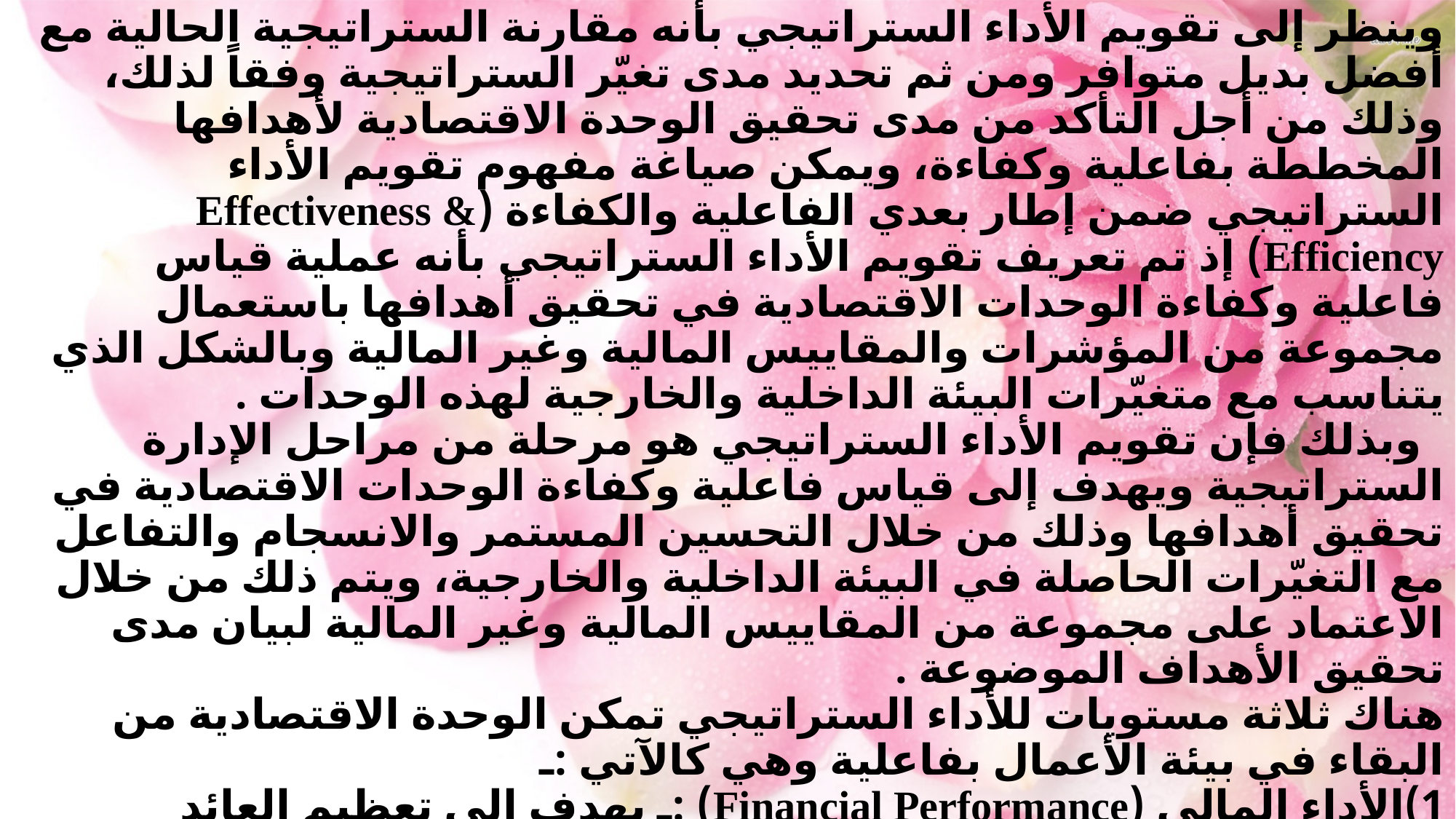

وينظر إلى تقويم الأداء الستراتيجي بأنه مقارنة الستراتيجية الحالية مع أفضل بديل متوافر ومن ثم تحديد مدى تغيّر الستراتيجية وفقاً لذلك، وذلك من أجل التأكد من مدى تحقيق الوحدة الاقتصادية لأهدافها المخططة بفاعلية وكفاءة، ويمكن صياغة مفهوم تقويم الأداء الستراتيجي ضمن إطار بعدي الفاعلية والكفاءة (Effectiveness & Efficiency) إذ تم تعريف تقويم الأداء الستراتيجي بأنه عملية قياس فاعلية وكفاءة الوحدات الاقتصادية في تحقيق أهدافها باستعمال مجموعة من المؤشرات والمقاييس المالية وغير المالية وبالشكل الذي يتناسب مع متغيّرات البيئة الداخلية والخارجية لهذه الوحدات .
  وبذلك فإن تقويم الأداء الستراتيجي هو مرحلة من مراحل الإدارة الستراتيجية ويهدف إلى قياس فاعلية وكفاءة الوحدات الاقتصادية في تحقيق أهدافها وذلك من خلال التحسين المستمر والانسجام والتفاعل مع التغيّرات الحاصلة في البيئة الداخلية والخارجية، ويتم ذلك من خلال الاعتماد على مجموعة من المقاييس المالية وغير المالية لبيان مدى تحقيق الأهداف الموضوعة .
هناك ثلاثة مستويات للأداء الستراتيجي تمكن الوحدة الاقتصادية من البقاء في بيئة الأعمال بفاعلية وهي كالآتي :ـ
1)الأداء المالي (Financial Performance) :ـ يهدف إلى تعظيم العائد وتخفيض المخاطر .
2)الأداء التشغيلي (Operational Performance) :ـ يهدف إلى تعظيم الكفاءة الإنتاجية .
3)الأداء التنافسي (Competitive Performance) :ـ يهدف إلى النمو وبناء المركز التنافسي .
   كما إن هناك تداخلاً بين مجالات الأداء الستراتيجي ويمكن توضيحها من خلال الشكل الآتي :